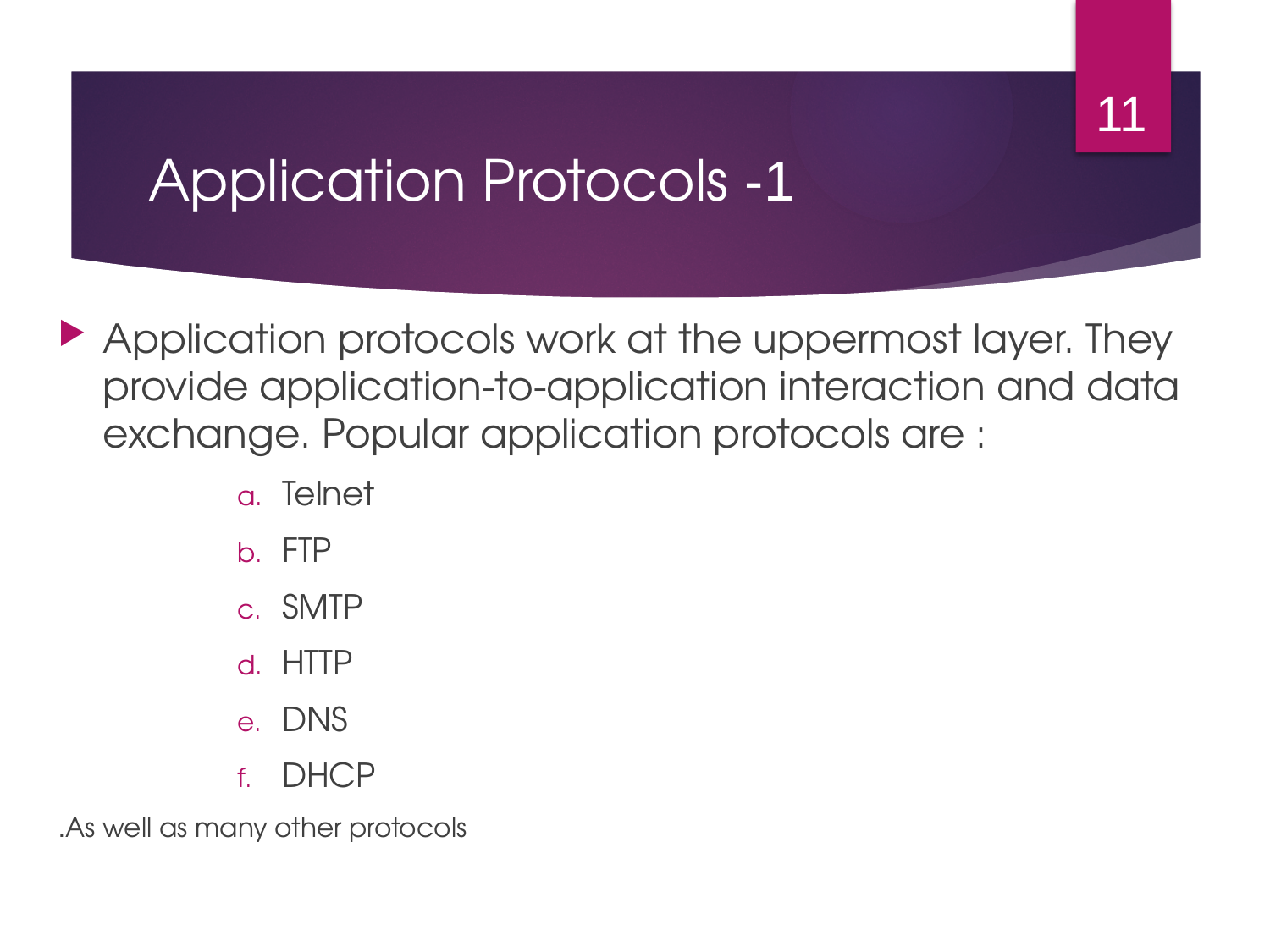

11
# 1- Application Protocols
Application protocols work at the uppermost layer. They provide application-to-application interaction and data exchange. Popular application protocols are :
Telnet
FTP
SMTP
HTTP
DNS
DHCP
As well as many other protocols.